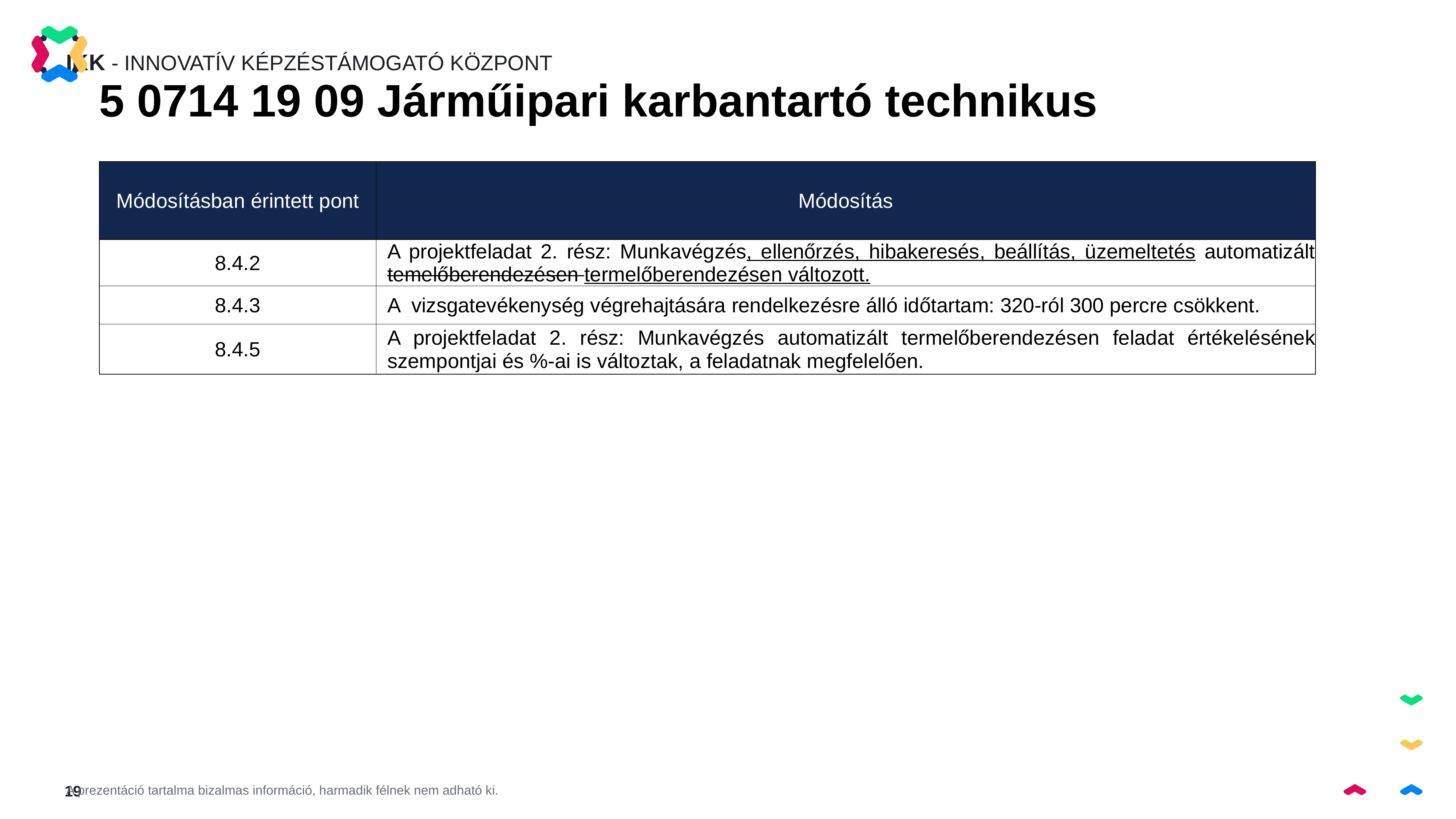

5 0714 19 09 Járműipari karbantartó technikus
| Módosításban érintett pont | Módosítás |
| --- | --- |
| 8.4.2 | A projektfeladat 2. rész: Munkavégzés, ellenőrzés, hibakeresés, beállítás, üzemeltetés automatizált temelőberendezésen termelőberendezésen változott. |
| 8.4.3 | A vizsgatevékenység végrehajtására rendelkezésre álló időtartam: 320-ról 300 percre csökkent. |
| 8.4.5 | A projektfeladat 2. rész: Munkavégzés automatizált termelőberendezésen feladat értékelésének szempontjai és %-ai is változtak, a feladatnak megfelelően. |